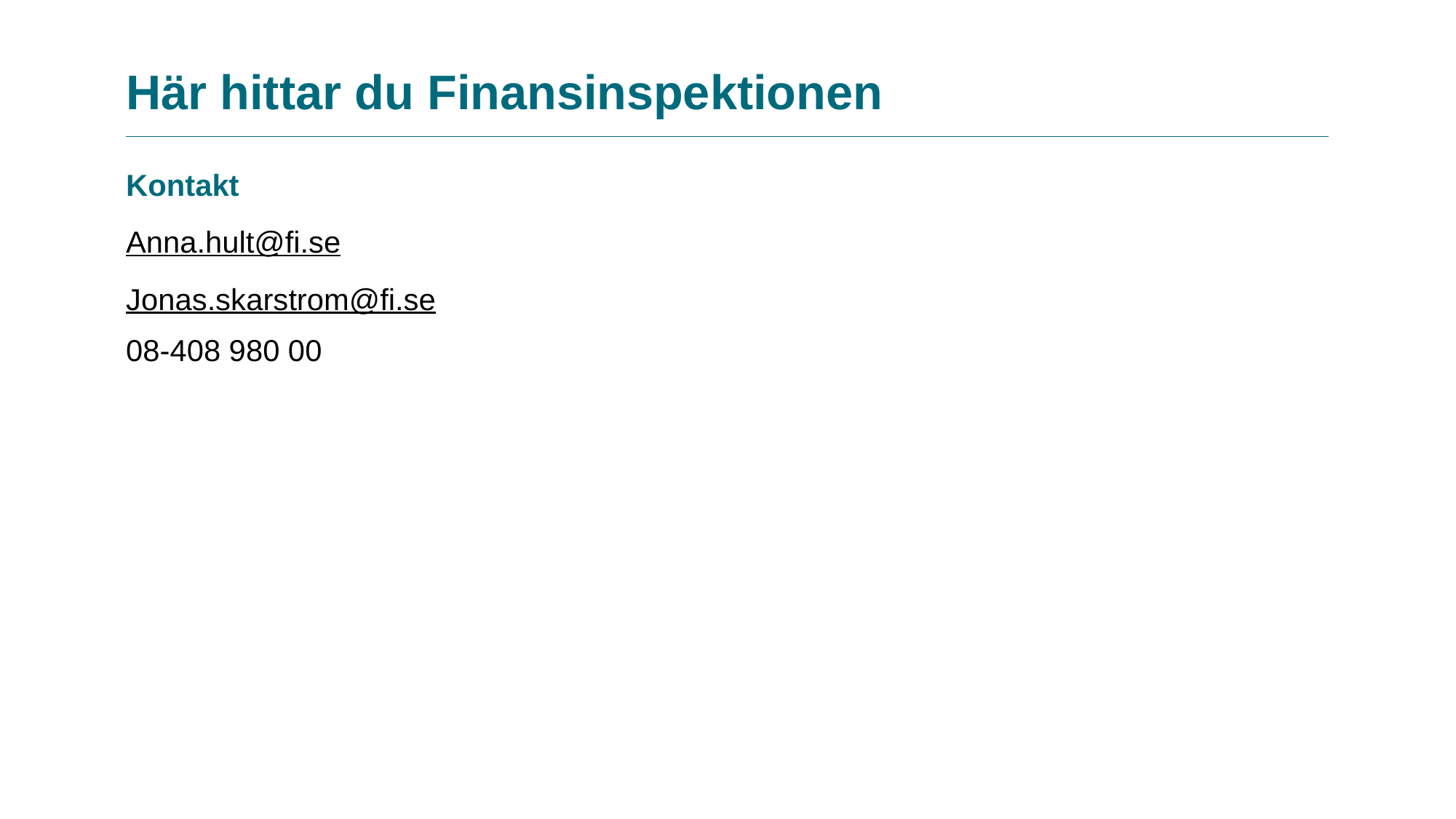

# Här hittar du Finansinspektionen
Kontakt
Anna.hult@fi.se
Jonas.skarstrom@fi.se
08-408 980 00